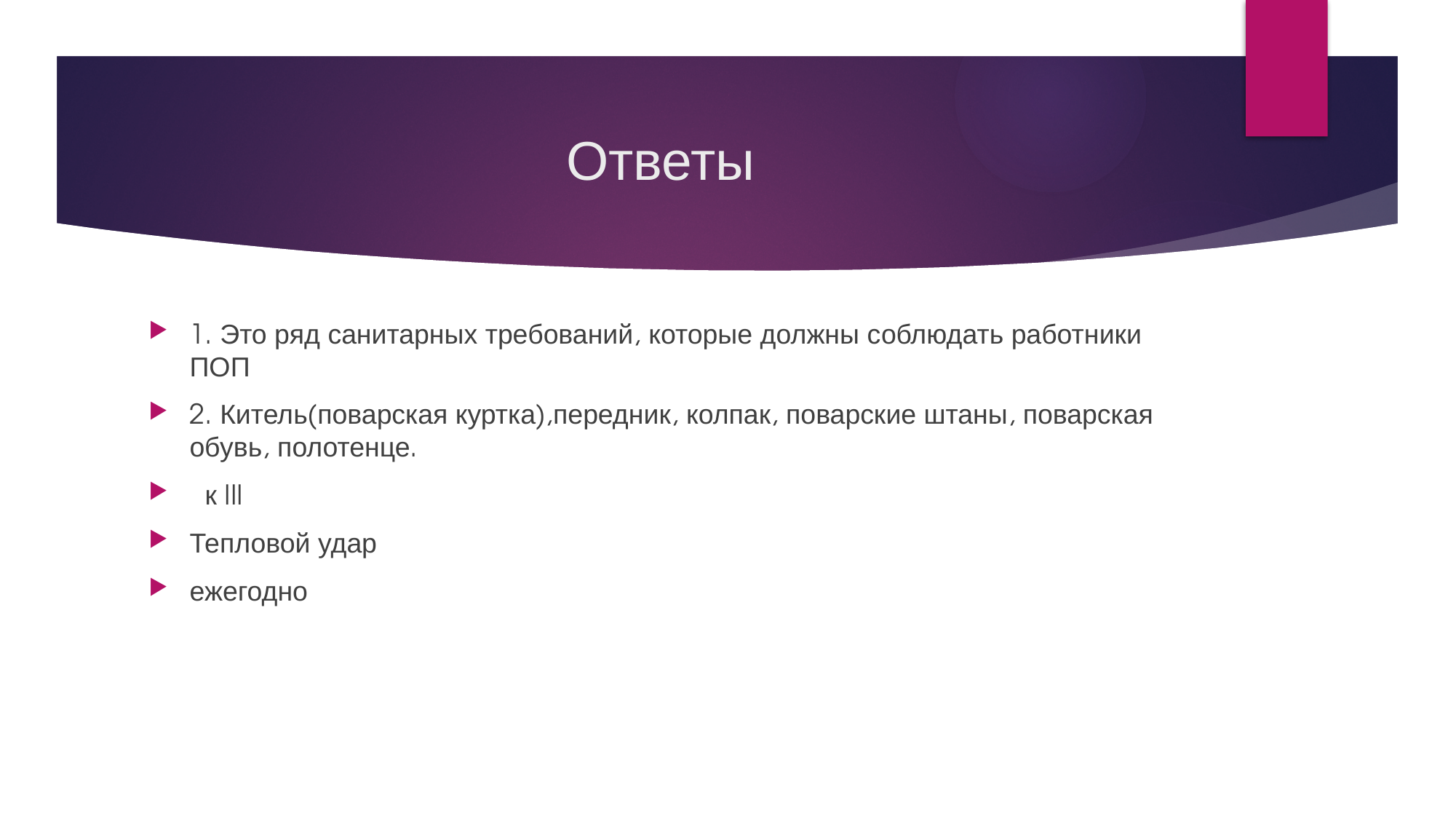

# Ответы
1. Это ряд санитарных требований, которые должны соблюдать работники ПОП
2. Китель(поварская куртка),передник, колпак, поварские штаны, поварская обувь, полотенце.
  к III
Тепловой удар
ежегодно